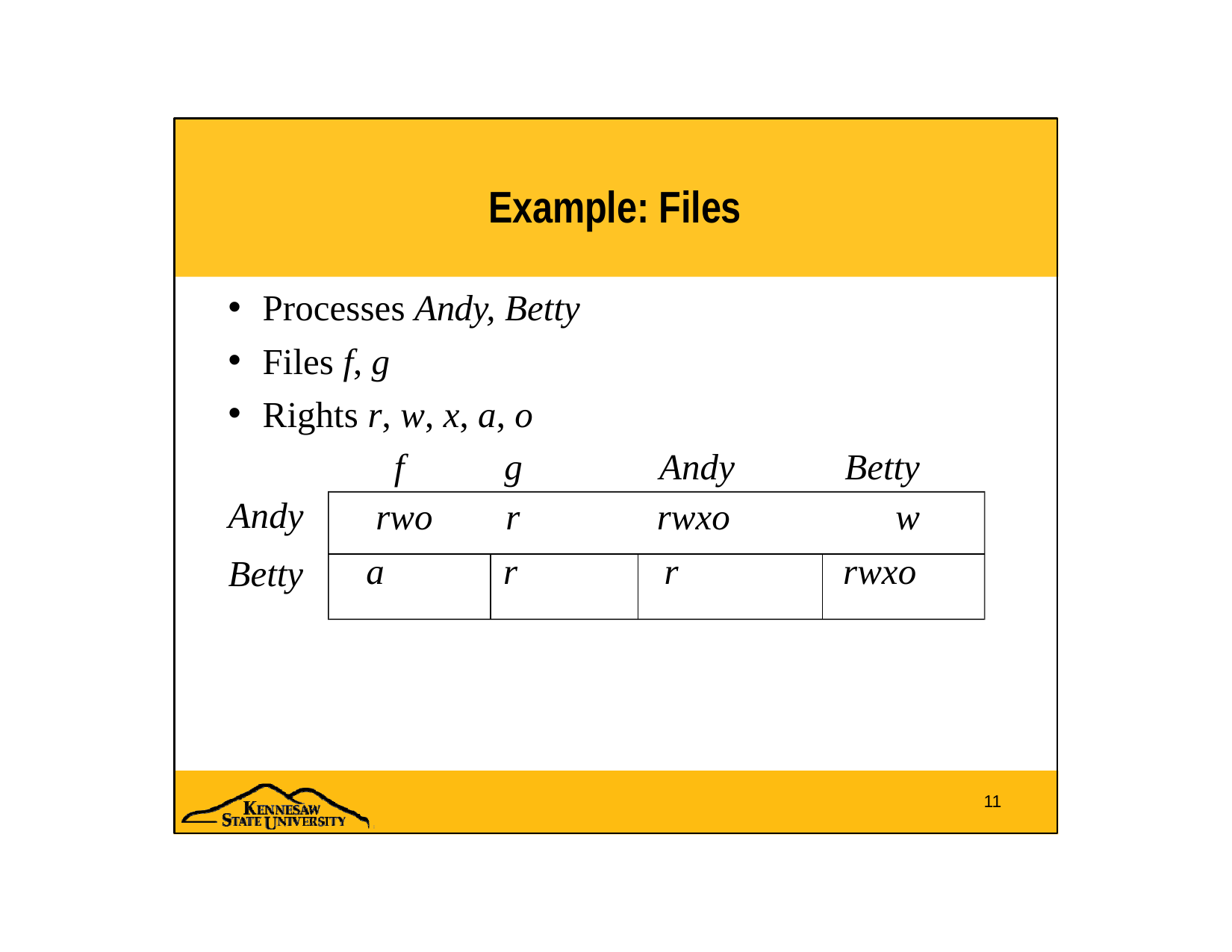

# Example: Files
Processes Andy, Betty
Files f, g
Rights r, w, x, a, o
| Andy | f rwo | g r | Andy rwxo | Betty w |
| --- | --- | --- | --- | --- |
| Betty | a | r | r | rwxo |

11